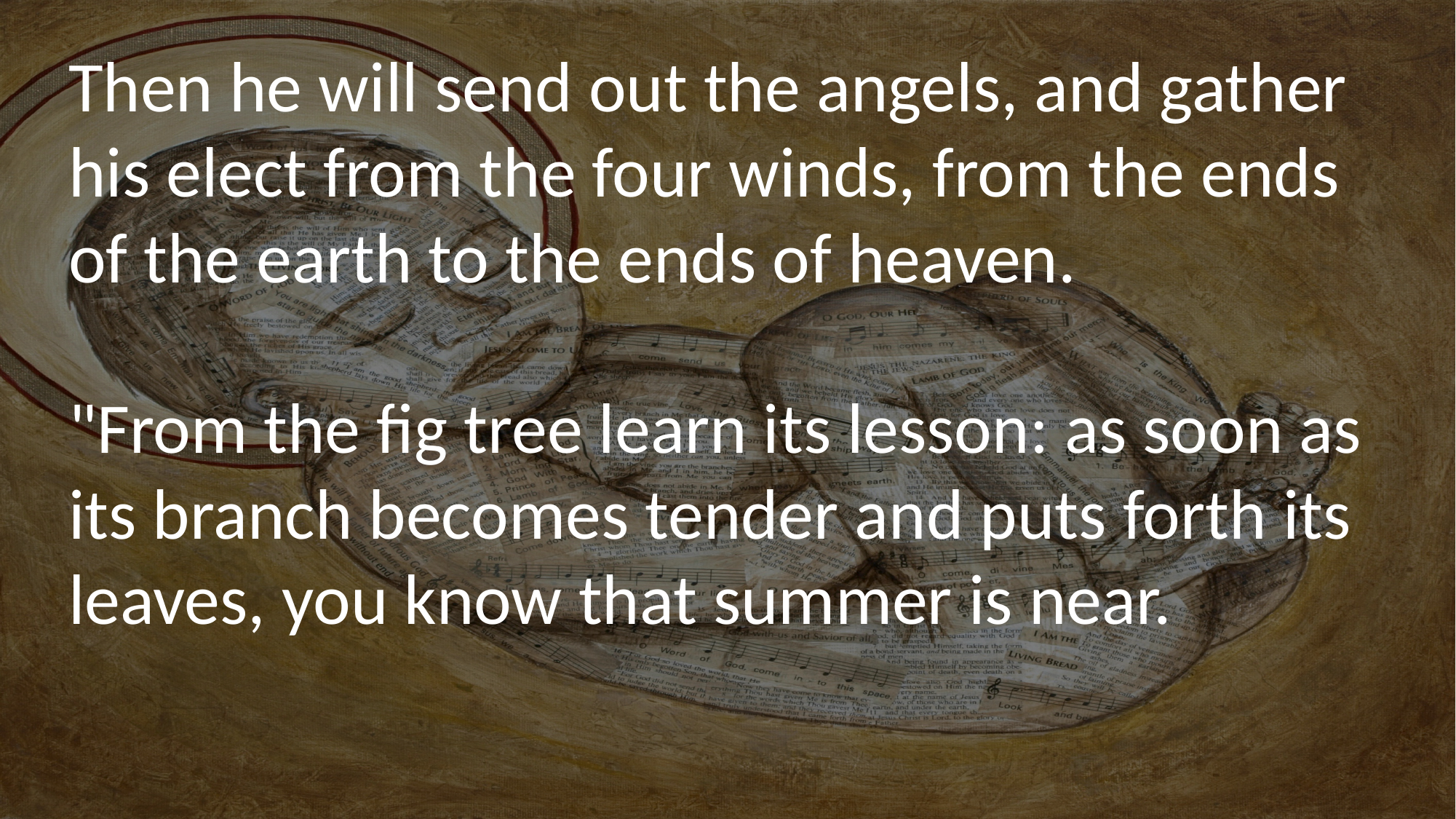

Then he will send out the angels, and gather his elect from the four winds, from the ends of the earth to the ends of heaven.

"From the fig tree learn its lesson: as soon as its branch becomes tender and puts forth its leaves, you know that summer is near.